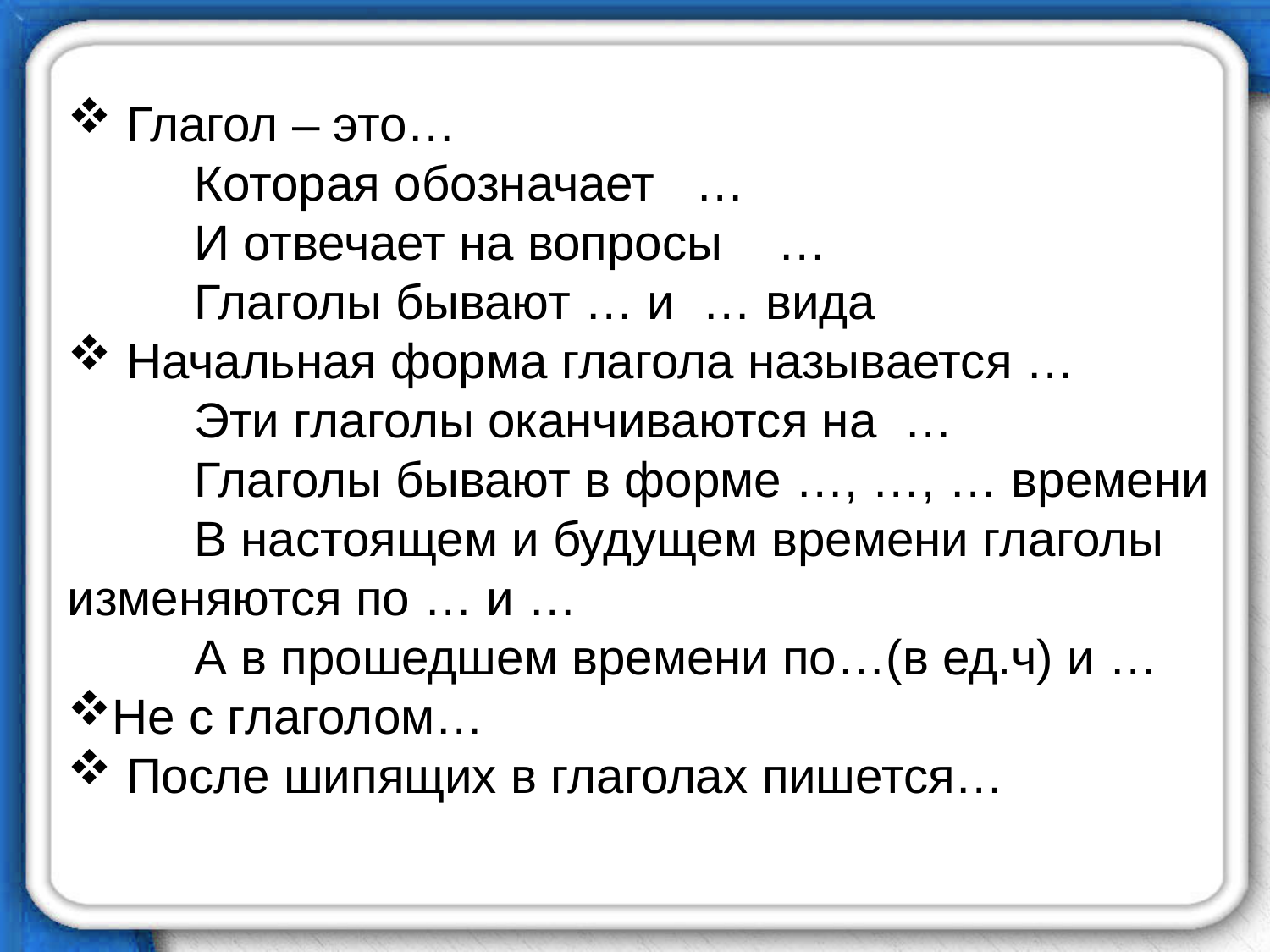

Глагол – это…
	Которая обозначает   …
	И отвечает на вопросы    …
	Глаголы бывают … и  … вида
 Начальная форма глагола называется …
	Эти глаголы оканчиваются на  …
	Глаголы бывают в форме …, …, … времени
	В настоящем и будущем времени глаголы изменяются по … и …
	А в прошедшем времени по…(в ед.ч) и …
Не с глаголом…
 После шипящих в глаголах пишется…